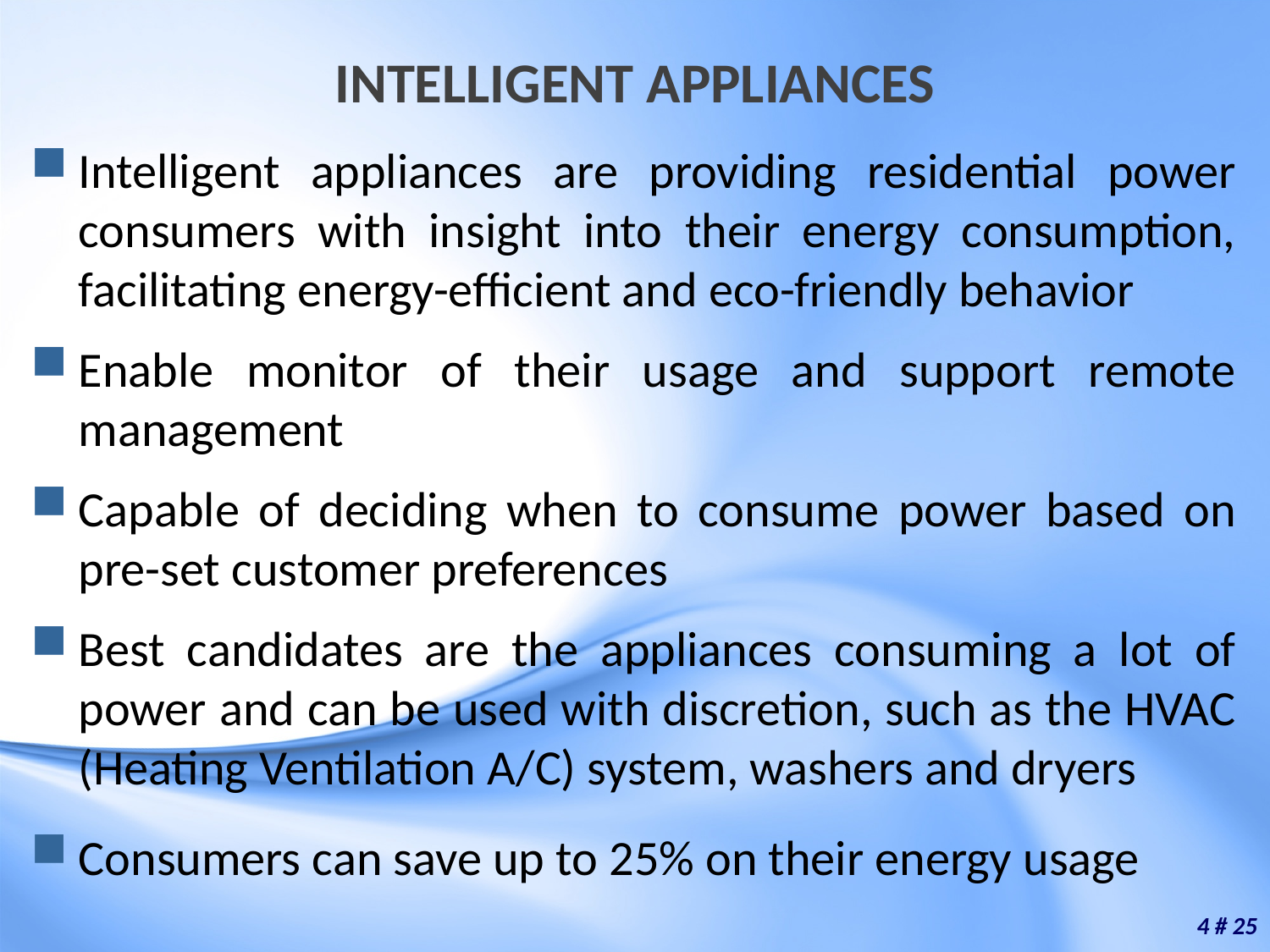

# INTELLIGENT APPLIANCES
Intelligent appliances are providing residential power consumers with insight into their energy consumption, facilitating energy-efficient and eco-friendly behavior
Enable monitor of their usage and support remote management
Capable of deciding when to consume power based on pre-set customer preferences
Best candidates are the appliances consuming a lot of power and can be used with discretion, such as the HVAC (Heating Ventilation A/C) system, washers and dryers
Consumers can save up to 25% on their energy usage

4 # 25